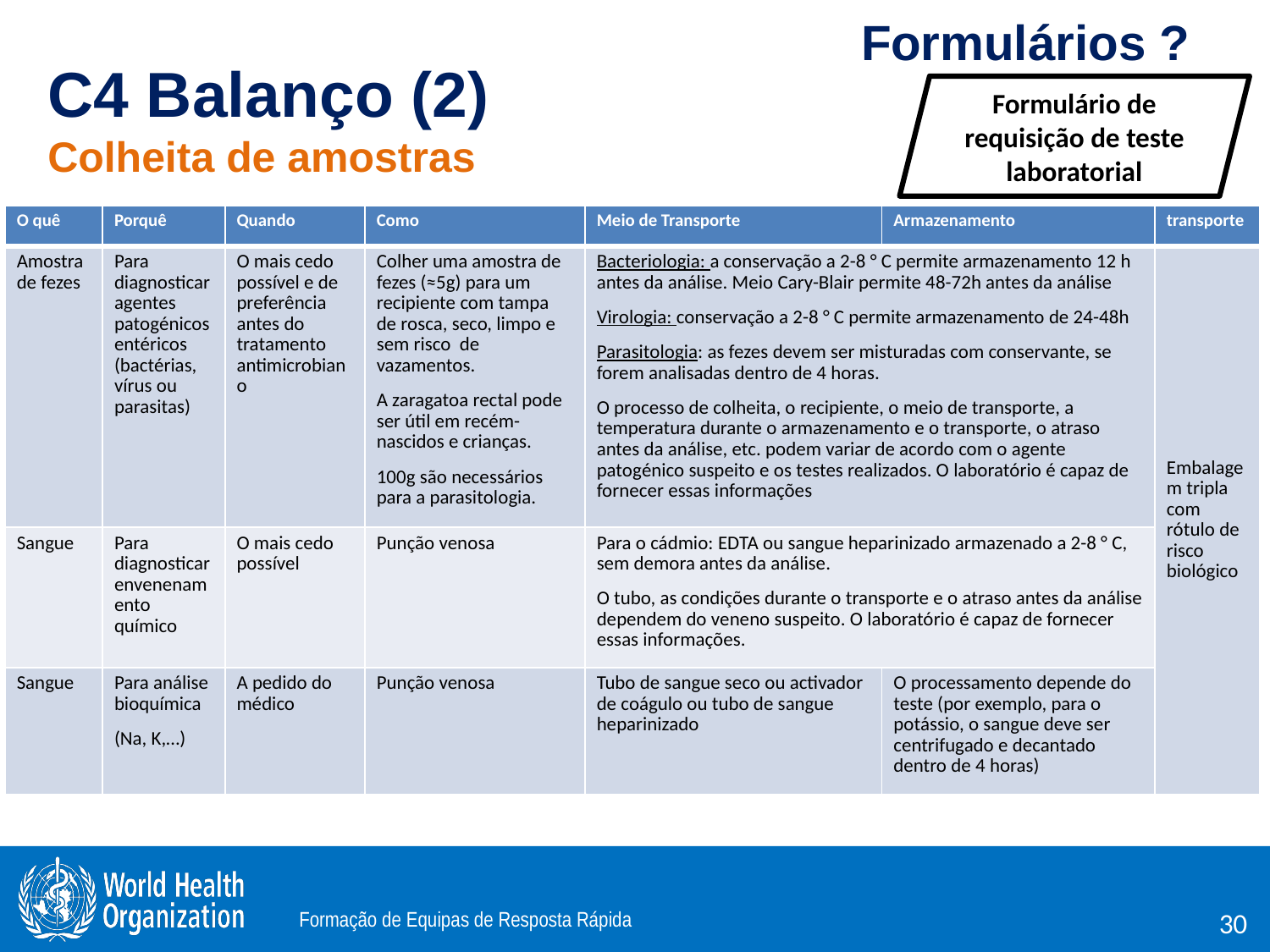

Formulários ?
# C4 Balanço (2) Colheita de amostras
Formulário de requisição de teste laboratorial
| O quê | Porquê | Quando | Como | Meio de Transporte | Armazenamento | transporte |
| --- | --- | --- | --- | --- | --- | --- |
| Amostra de fezes | Para diagnosticar agentes patogénicosentéricos (bactérias, vírus ou parasitas) | O mais cedo possível e de preferência antes do tratamento antimicrobiano | Colher uma amostra de fezes (≈5g) para um recipiente com tampa de rosca, seco, limpo e sem risco de vazamentos. A zaragatoa rectal pode ser útil em recém-nascidos e crianças. 100g são necessários para a parasitologia. | Bacteriologia: a conservação a 2-8 ° C permite armazenamento 12 h antes da análise. Meio Cary-Blair permite 48-72h antes da análise Virologia: conservação a 2-8 ° C permite armazenamento de 24-48h Parasitologia: as fezes devem ser misturadas com conservante, se forem analisadas dentro de 4 horas. O processo de colheita, o recipiente, o meio de transporte, a temperatura durante o armazenamento e o transporte, o atraso antes da análise, etc. podem variar de acordo com o agente patogénico suspeito e os testes realizados. O laboratório é capaz de fornecer essas informações |  | Embalagem tripla com rótulo de risco biológico |
| Sangue | Para diagnosticar envenenamento químico | O mais cedo possível | Punção venosa | Para o cádmio: EDTA ou sangue heparinizado armazenado a 2-8 ° C, sem demora antes da análise. O tubo, as condições durante o transporte e o atraso antes da análise dependem do veneno suspeito. O laboratório é capaz de fornecer essas informações. |  |  |
| Sangue | Para análise bioquímica (Na, K,…) | A pedido do médico | Punção venosa | Tubo de sangue seco ou activador de coágulo ou tubo de sangue heparinizado | O processamento depende do teste (por exemplo, para o potássio, o sangue deve ser centrifugado e decantado dentro de 4 horas) |  |